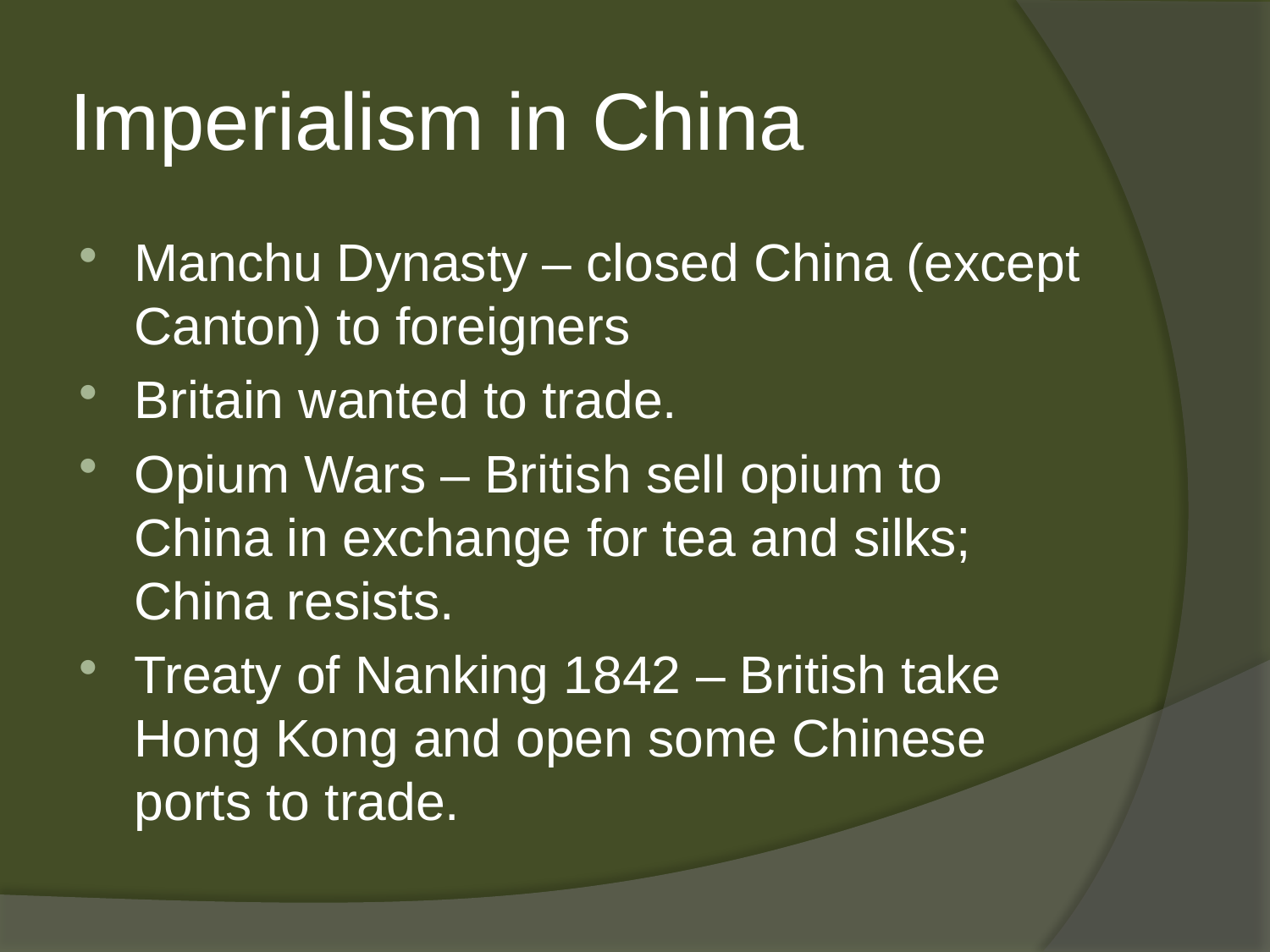

# Imperialism in China
Manchu Dynasty – closed China (except Canton) to foreigners
Britain wanted to trade.
Opium Wars – British sell opium to China in exchange for tea and silks; China resists.
Treaty of Nanking 1842 – British take Hong Kong and open some Chinese ports to trade.